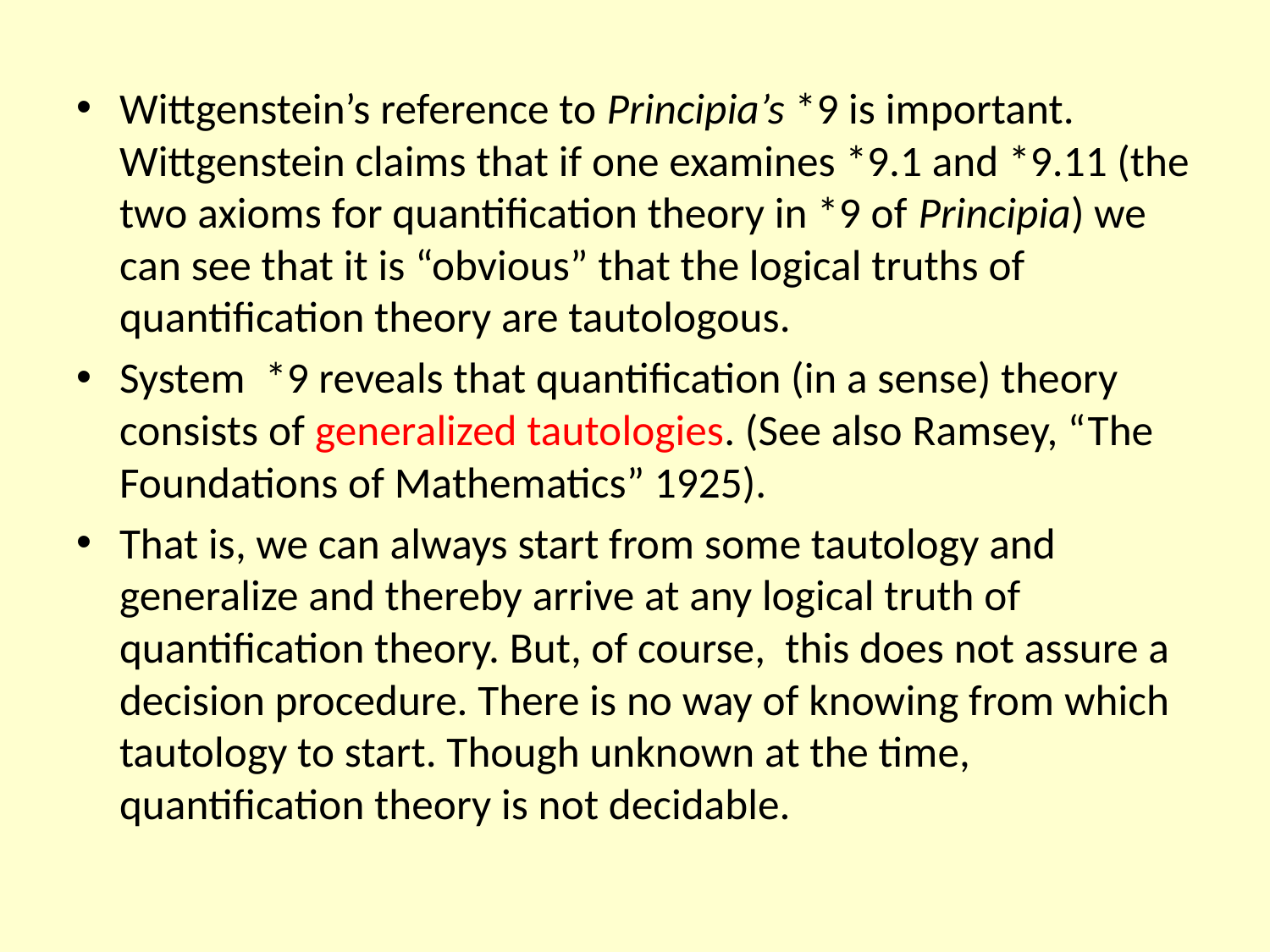

Wittgenstein’s reference to Principia’s *9 is important. Wittgenstein claims that if one examines *9.1 and *9.11 (the two axioms for quantification theory in *9 of Principia) we can see that it is “obvious” that the logical truths of quantification theory are tautologous.
System  *9 reveals that quantification (in a sense) theory consists of generalized tautologies. (See also Ramsey, “The Foundations of Mathematics” 1925).
That is, we can always start from some tautology and generalize and thereby arrive at any logical truth of quantification theory. But, of course,  this does not assure a decision procedure. There is no way of knowing from which tautology to start. Though unknown at the time, quantification theory is not decidable.